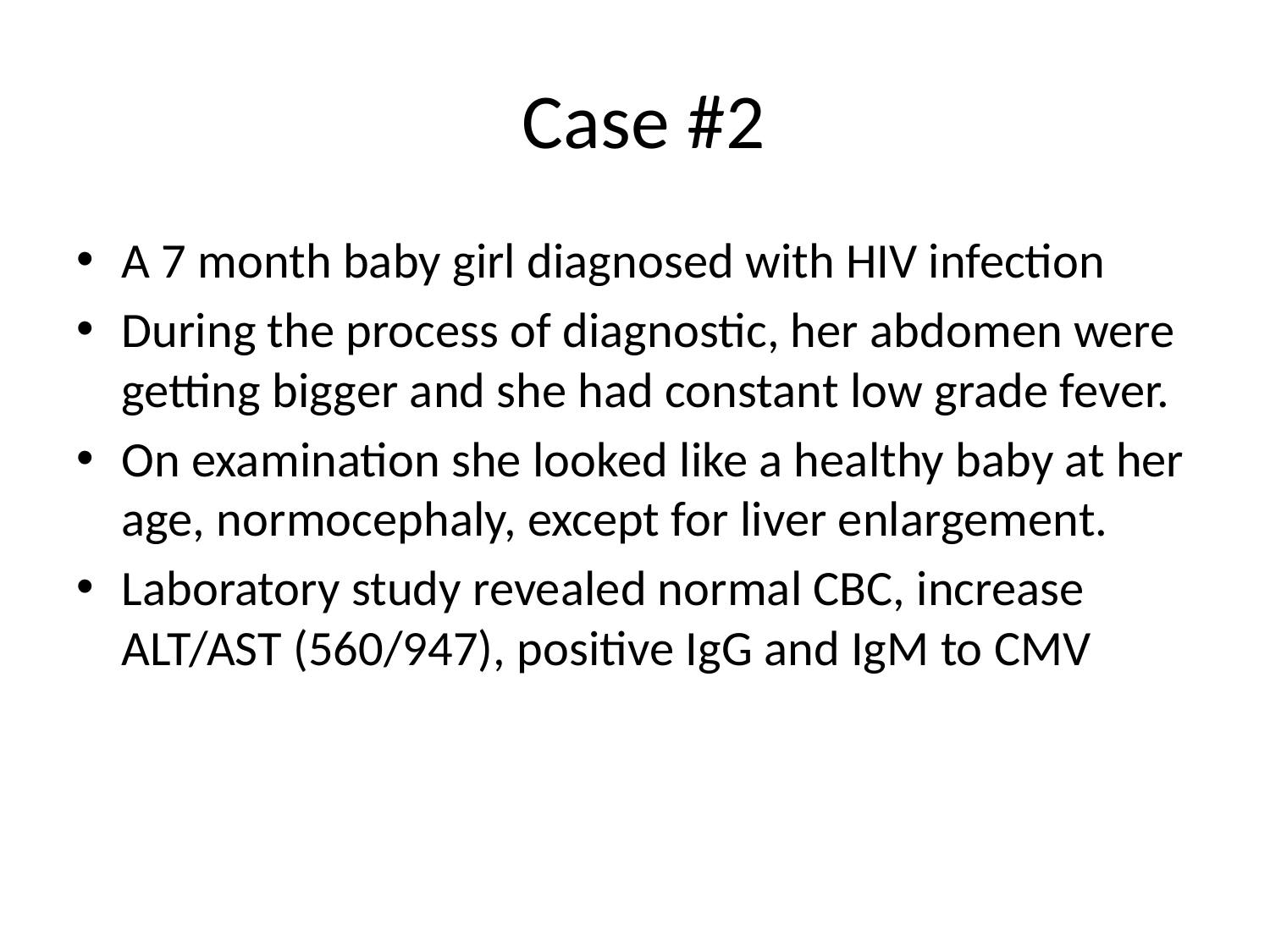

# Case #2
A 7 month baby girl diagnosed with HIV infection
During the process of diagnostic, her abdomen were getting bigger and she had constant low grade fever.
On examination she looked like a healthy baby at her age, normocephaly, except for liver enlargement.
Laboratory study revealed normal CBC, increase ALT/AST (560/947), positive IgG and IgM to CMV